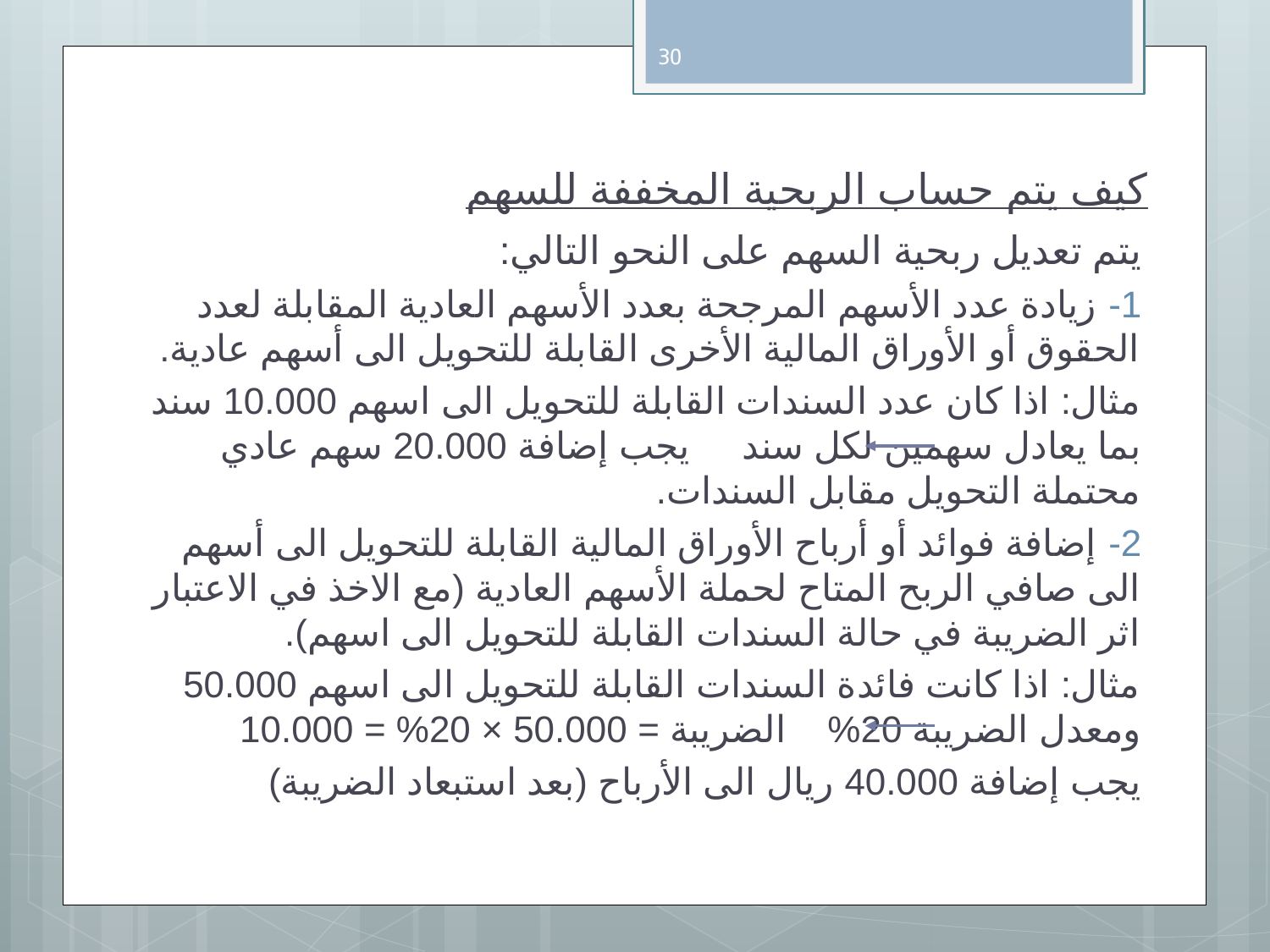

30
# كيف يتم حساب الربحية المخففة للسهم
يتم تعديل ربحية السهم على النحو التالي:
1- زيادة عدد الأسهم المرجحة بعدد الأسهم العادية المقابلة لعدد الحقوق أو الأوراق المالية الأخرى القابلة للتحويل الى أسهم عادية.
مثال: اذا كان عدد السندات القابلة للتحويل الى اسهم 10.000 سند بما يعادل سهمين لكل سند 	    يجب إضافة 20.000 سهم عادي محتملة التحويل مقابل السندات.
2- إضافة فوائد أو أرباح الأوراق المالية القابلة للتحويل الى أسهم الى صافي الربح المتاح لحملة الأسهم العادية (مع الاخذ في الاعتبار اثر الضريبة في حالة السندات القابلة للتحويل الى اسهم).
مثال: اذا كانت فائدة السندات القابلة للتحويل الى اسهم 50.000 ومعدل الضريبة 20%	    الضريبة = 50.000 × 20% = 10.000
يجب إضافة 40.000 ريال الى الأرباح (بعد استبعاد الضريبة)